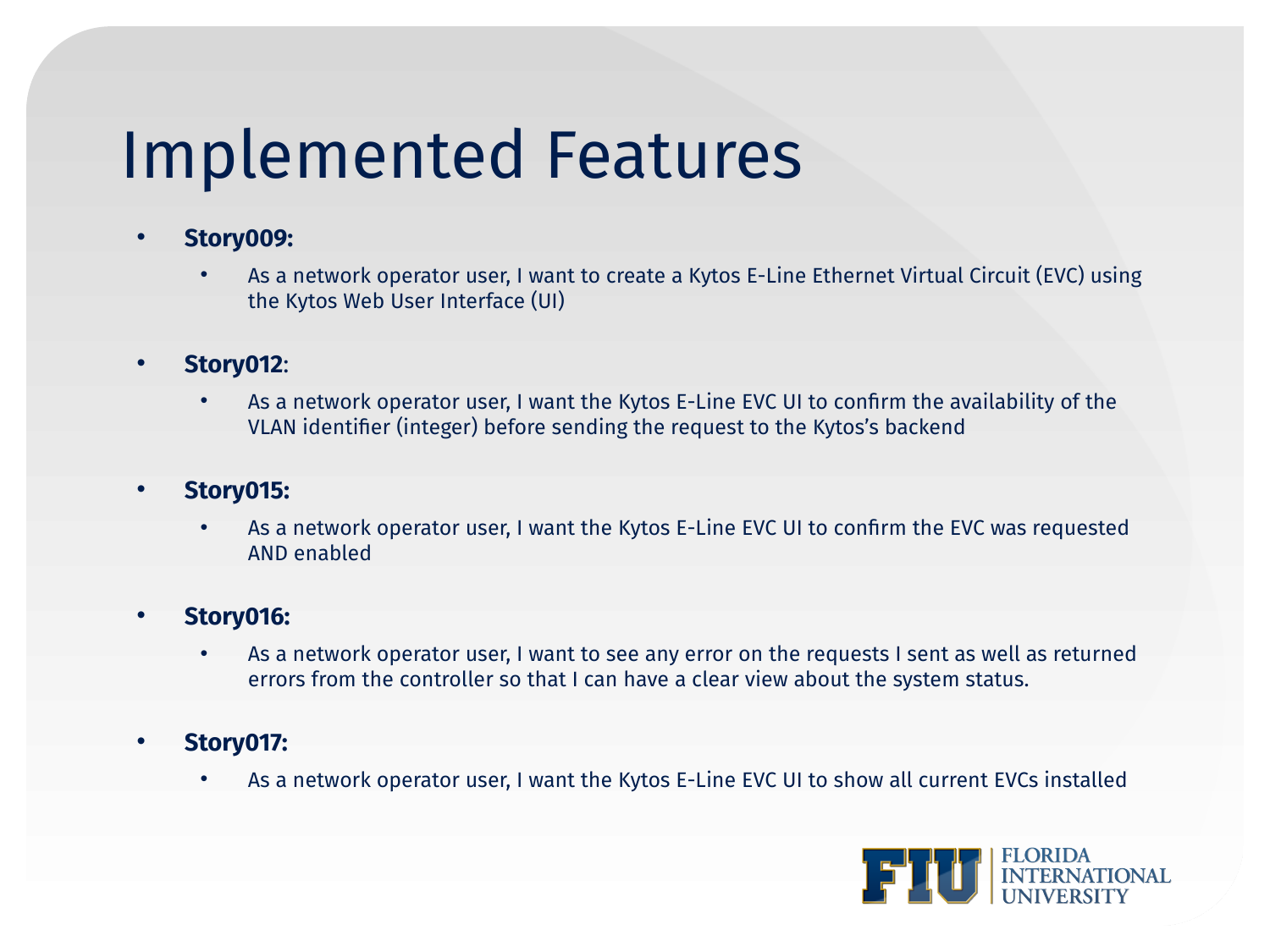

# Implemented Features
Story009:
As a network operator user, I want to create a Kytos E-Line Ethernet Virtual Circuit (EVC) using the Kytos Web User Interface (UI)
Story012:
As a network operator user, I want the Kytos E-Line EVC UI to confirm the availability of the VLAN identifier (integer) before sending the request to the Kytos’s backend
Story015:
As a network operator user, I want the Kytos E-Line EVC UI to confirm the EVC was requested AND enabled
Story016:
As a network operator user, I want to see any error on the requests I sent as well as returned errors from the controller so that I can have a clear view about the system status.
Story017:
As a network operator user, I want the Kytos E-Line EVC UI to show all current EVCs installed